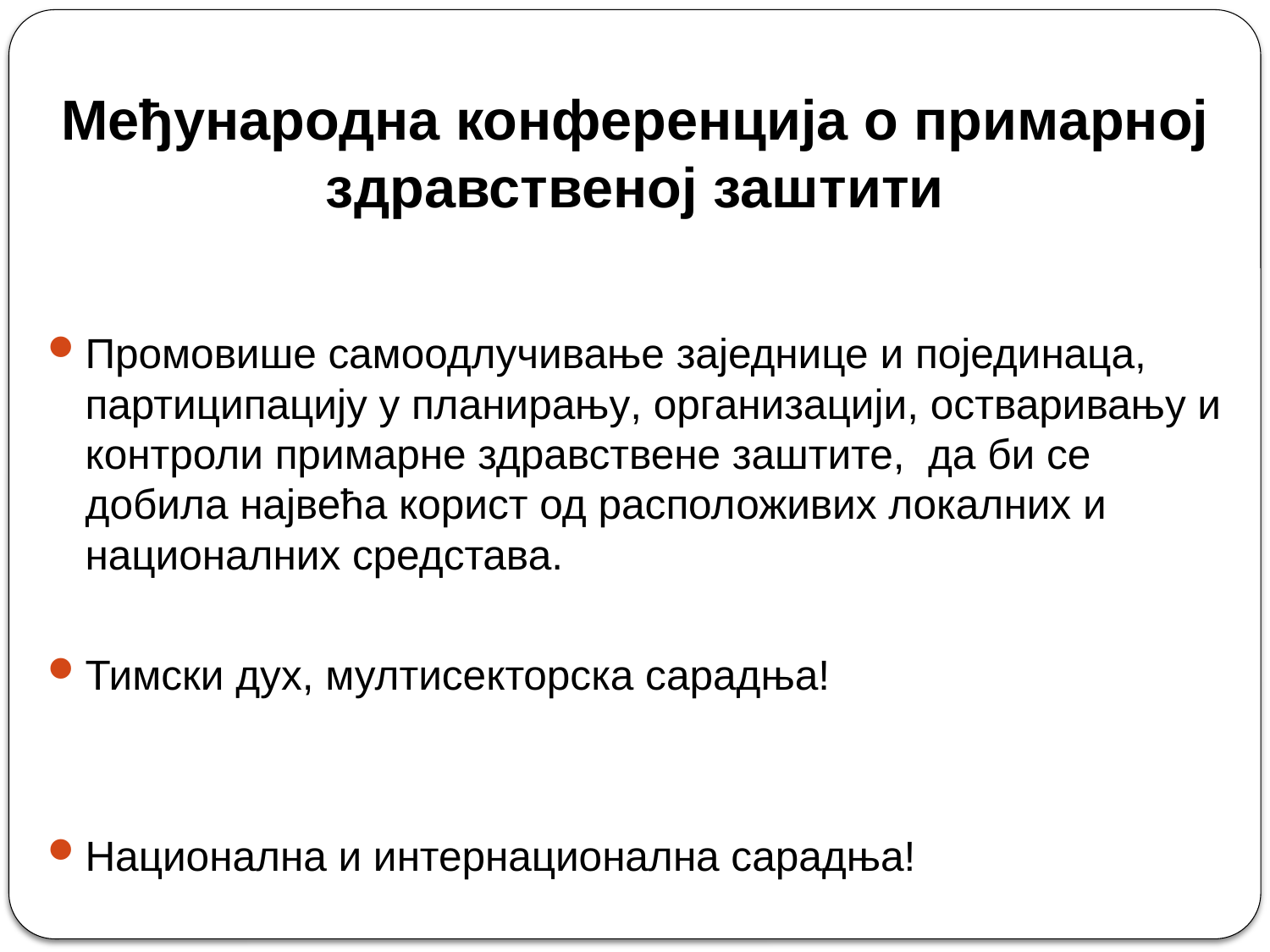

# Међународна конференција о примарној здравственој заштити

Промовише самоодлучивање заједнице и појединаца, партиципацију у планирању, организацији, остваривању и контроли примарне здравствене заштите,  да би се добила највећа корист од расположивих локалних и националних средстава.

Тимски дух, мултисекторска сарадња!

Национална и интернационална сарадња!